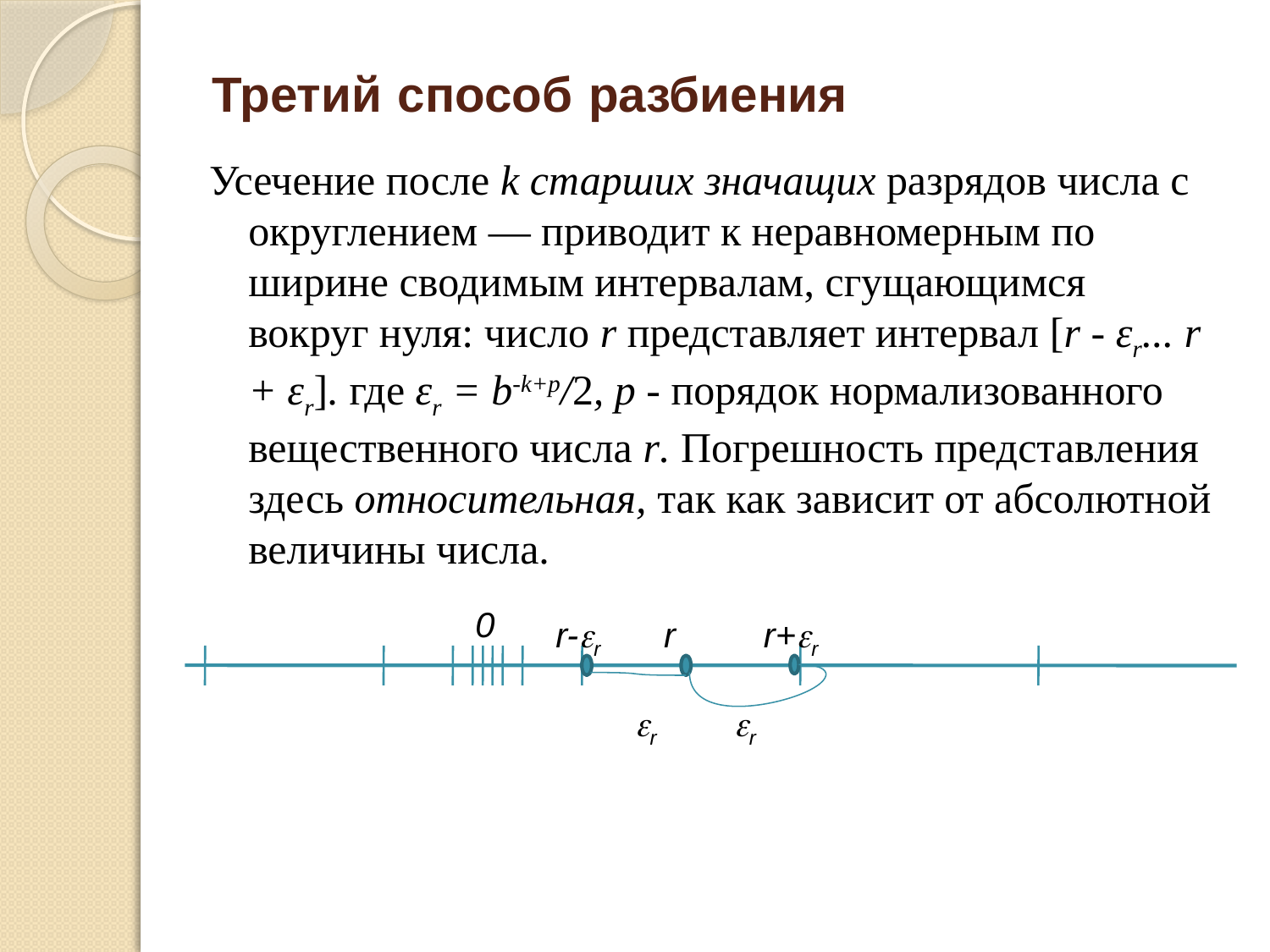

# Третий способ разбиения
Усечение после k старших значащих разрядов числа с округлением — приводит к неравномерным по ширине сводимым интервалам, сгущающимся вокруг нуля: число r представляет интервал [r - εr... r + εr]. где εr = b-k+p/2, p - порядок нормализованного вещественного числа r. Погрешность представления здесь относительная, так как зависит от абсолютной величины числа.
0
r-εr
r
r+εr

εr
εr